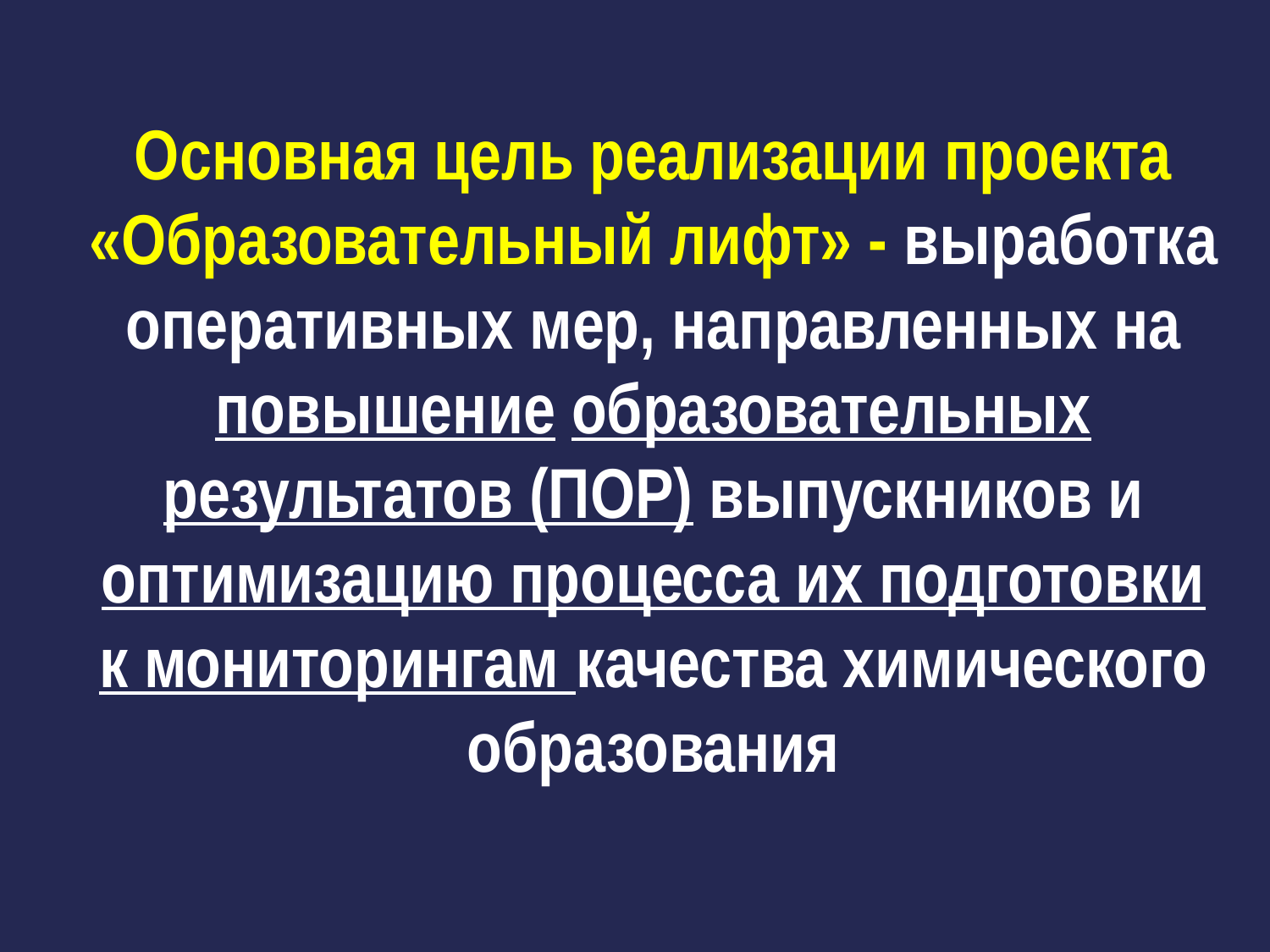

Основная цель реализации проекта «Образовательный лифт» - выработка оперативных мер, направленных на повышение образовательных результатов (ПОР) выпускников и оптимизацию процесса их подготовки к мониторингам качества химического образования